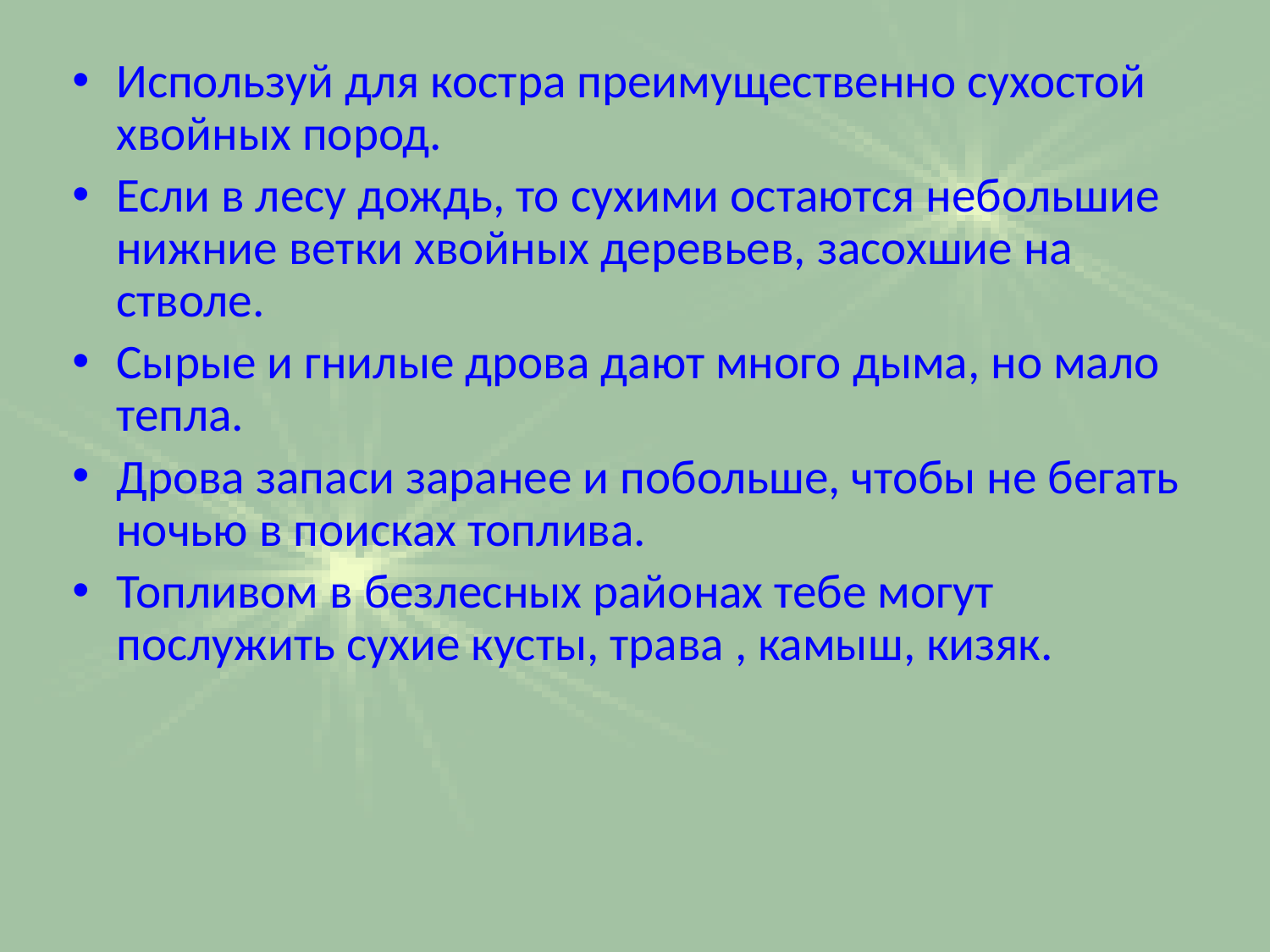

Используй для костра преимущественно сухостой хвойных пород.
Если в лесу дождь, то сухими остаются небольшие нижние ветки хвойных деревьев, засохшие на стволе.
Сырые и гнилые дрова дают много дыма, но мало тепла.
Дрова запаси заранее и побольше, чтобы не бегать ночью в поисках топлива.
Топливом в безлесных районах тебе могут послужить сухие кусты, трава , камыш, кизяк.